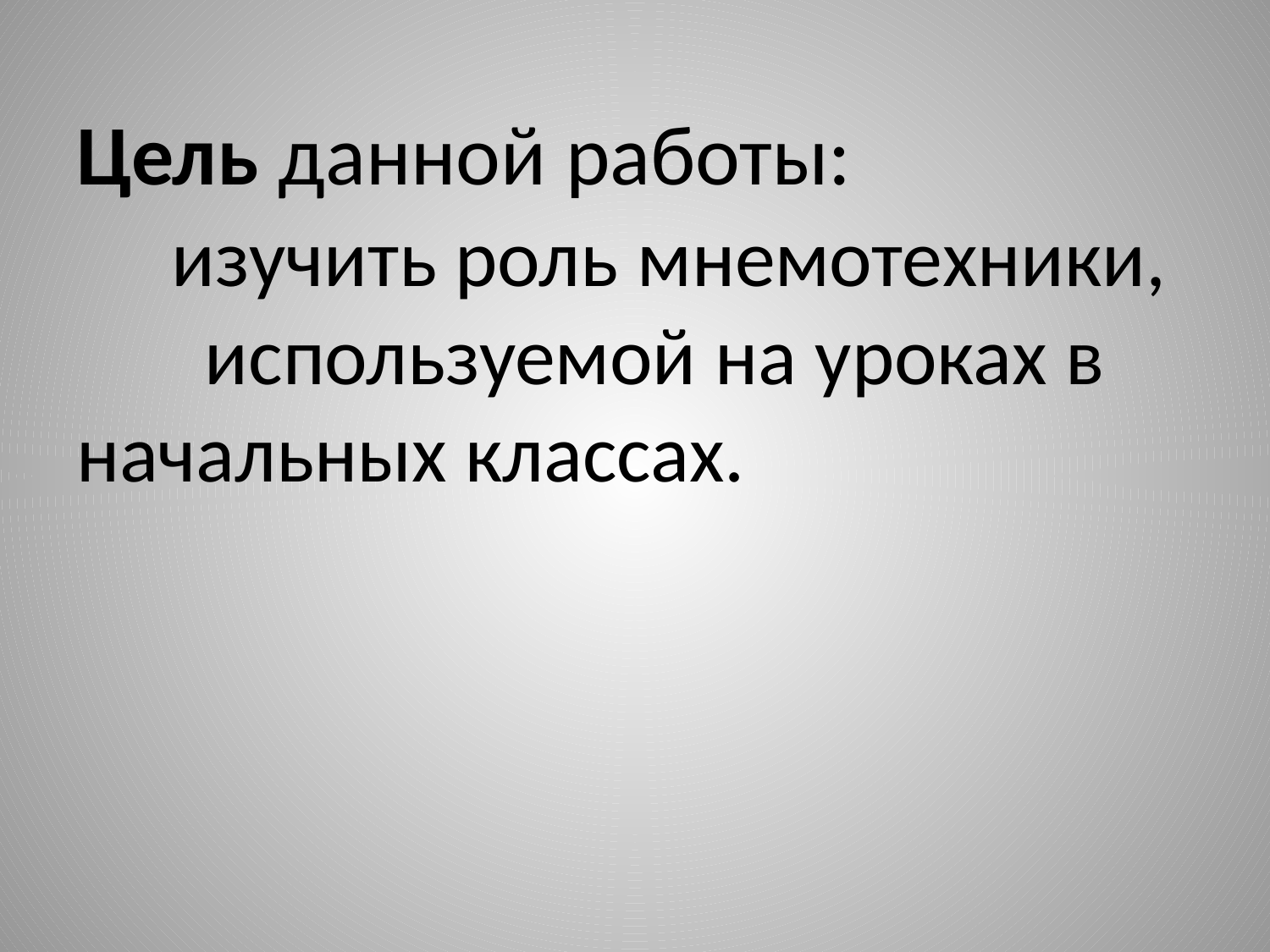

# Цель данной работы: изучить роль мнемотехники,         используемой на уроках в начальных классах.